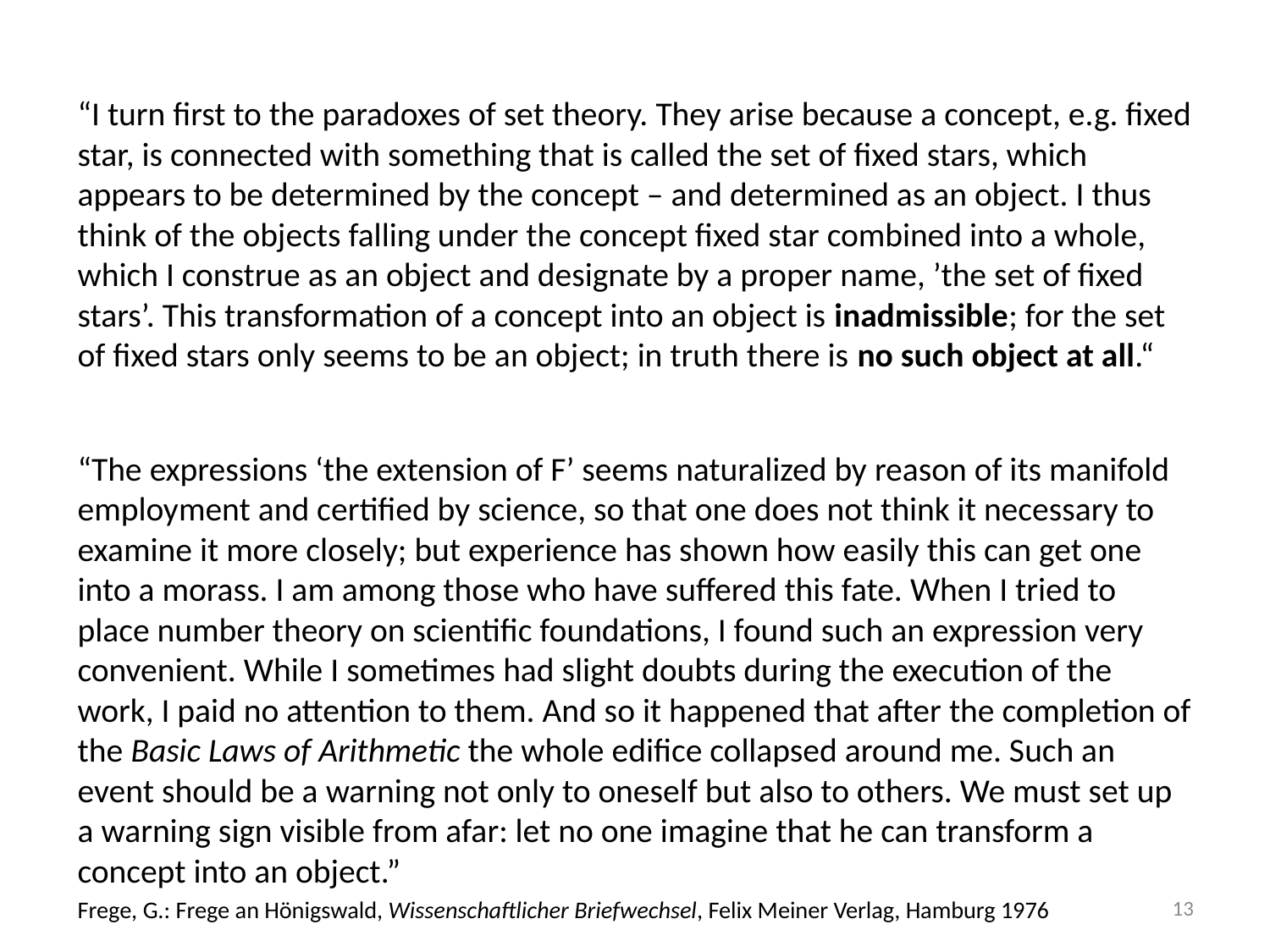

#
“I turn first to the paradoxes of set theory. They arise because a concept, e.g. fixed star, is connected with something that is called the set of fixed stars, which appears to be determined by the concept – and determined as an object. I thus think of the objects falling under the concept fixed star combined into a whole, which I construe as an object and designate by a proper name, ’the set of fixed stars’. This transformation of a concept into an object is inadmissible; for the set of fixed stars only seems to be an object; in truth there is no such object at all.“

“The expressions ‘the extension of F’ seems naturalized by reason of its manifold employment and certified by science, so that one does not think it necessary to examine it more closely; but experience has shown how easily this can get one into a morass. I am among those who have suffered this fate. When I tried to place number theory on scientific foundations, I found such an expression very convenient. While I sometimes had slight doubts during the execution of the work, I paid no attention to them. And so it happened that after the completion of the Basic Laws of Arithmetic the whole edifice collapsed around me. Such an event should be a warning not only to oneself but also to others. We must set up a warning sign visible from afar: let no one imagine that he can transform a concept into an object.”
Frege, G.: Frege an Hönigswald, Wissenschaftlicher Briefwechsel, Felix Meiner Verlag, Hamburg 1976

13